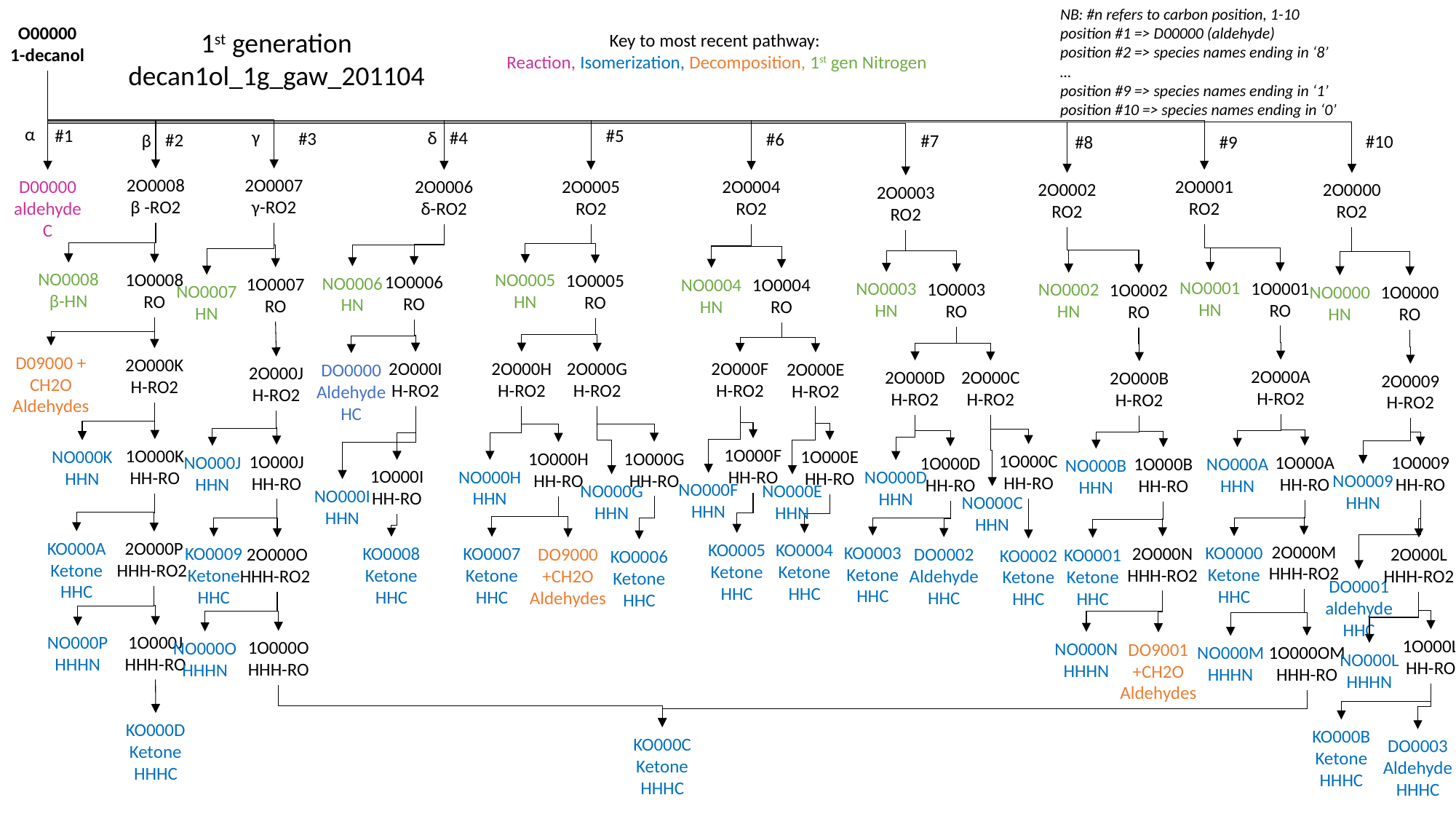

NB: #n refers to carbon position, 1-10
position #1 => D00000 (aldehyde)
position #2 => species names ending in ‘8’
…
position #9 => species names ending in ‘1’
position #10 => species names ending in ‘0’
O00000
1-decanol
1st generation
decan1ol_1g_gaw_201104
Key to most recent pathway:
Reaction, Isomerization, Decomposition, 1st gen Nitrogen
α
D00000
aldehyde
C
#1
#5
2O0005
RO2
γ
2O0007
γ-RO2
#3
δ
2O0006
δ-RO2
#4
1O0006
RO
NO0006
HN
2O000I
H-RO2
DO0000 Aldehyde HC
1O000I
HH-RO
NO000I
HHN
KO0008
Ketone
HHC
#6
2O0004
RO2
#2
β
2O0008
β -RO2
#7
2O0003
RO2
#10
2O0000
RO2
#9
2O0001
RO2
#8
2O0002
RO2
NO0008
β-HN
1O0008 RO
NO0005
HN
1O0005
RO
1O0007
RO
NO0004
HN
1O0004
RO
NO0001
HN
1O0001
RO
NO0003
HN
1O0003
RO
NO0002
HN
1O0002
RO
NO0007
HN
NO0000
HN
1O0000
RO
D09000 + CH2O Aldehydes
2O000K
H-RO2
2O000H
H-RO2
2O000G
H-RO2
2O000F
H-RO2
2O000E
H-RO2
2O000J
H-RO2
2O000A
H-RO2
2O000D
H-RO2
2O000C
H-RO2
2O000B
H-RO2
2O0009
H-RO2
1O000F
HH-RO
1O000K
HH-RO
1O000E
HH-RO
NO000K
HHN
1O000G
HH-RO
1O000H
HH-RO
1O000C
HH-RO
1O000J
HH-RO
1O000A
HH-RO
1O0009
HH-RO
NO000J
HHN
1O000D
HH-RO
NO000A
HHN
1O000B
HH-RO
NO000B
HHN
NO000H
HHN
NO000D
HHN
NO0009
HHN
NO000F
HHN
NO000G
HHN
NO000E
HHN
NO000C
HHN
KO000A
Ketone
HHC
2O000P
HHH-RO2
KO0005
Ketone
HHC
KO0004
Ketone
HHC
2O000M
HHH-RO2
KO0003
Ketone
HHC
KO0000
Ketone
HHC
2O000N
HHH-RO2
KO0009
Ketone
HHC
KO0007
Ketone
HHC
DO0002
Aldehyde
HHC
DO9000
+CH2O
Aldehydes
2O000O
HHH-RO2
2O000L
HHH-RO2
KO0001
Ketone
HHC
KO0002
Ketone
HHC
KO0006
Ketone
HHC
DO0001
aldehyde
HHC
1O000J
HHH-RO
NO000P
HHHN
1O000L
HH-RO
1O000O
HHH-RO
NO000O
HHHN
NO000N
HHHN
DO9001
+CH2O
Aldehydes
1O000OM
HHH-RO
NO000M
HHHN
NO000L
HHHN
KO000D
Ketone
HHHC
KO000B
Ketone
HHHC
KO000C
Ketone
HHHC
DO0003
Aldehyde
HHHC